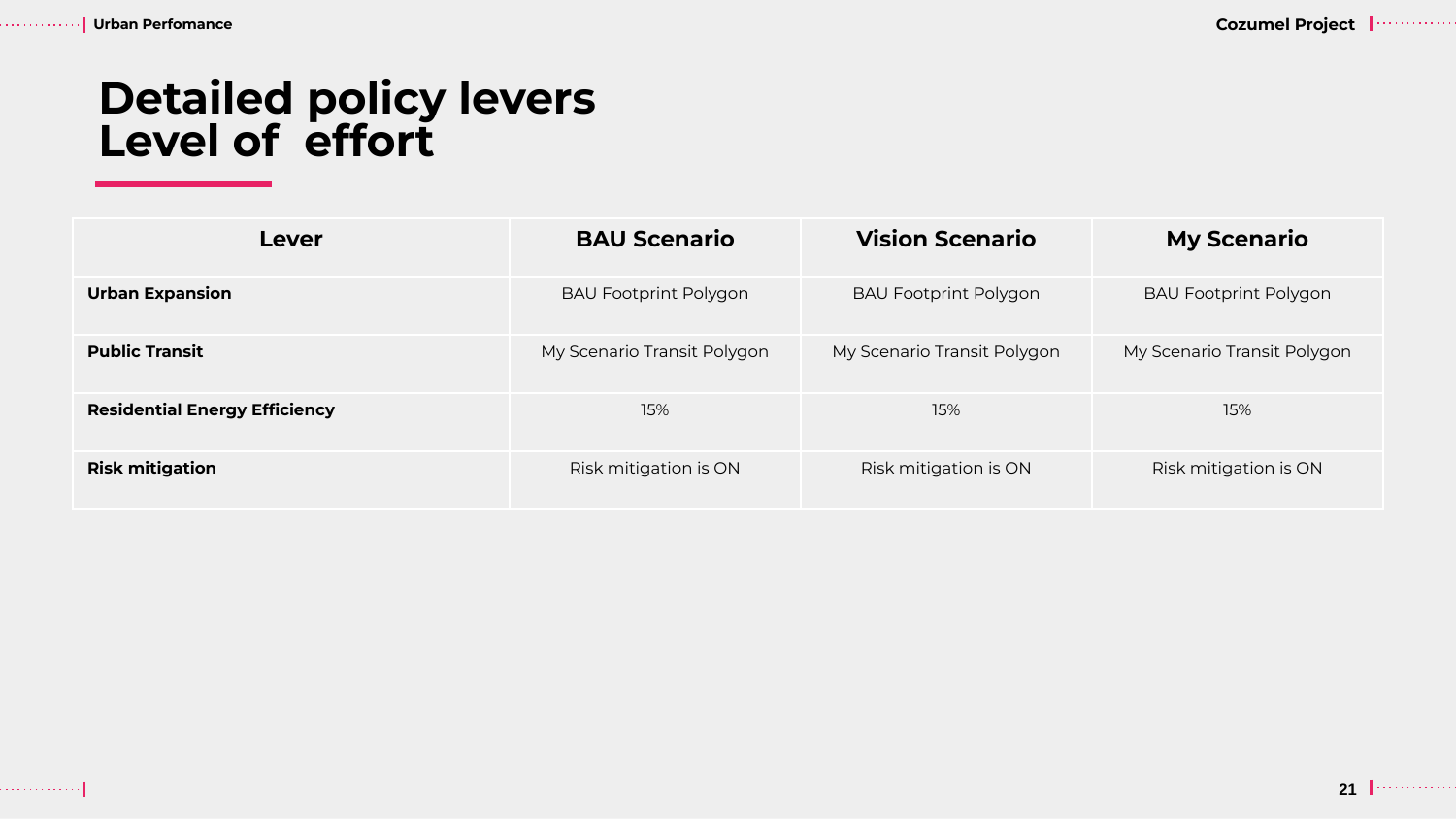

Cozumel Project
Detailed policy levers
Level of  effort
| Lever | BAU Scenario | Vision Scenario | My Scenario |
| --- | --- | --- | --- |
| Urban Expansion | BAU Footprint Polygon | BAU Footprint Polygon | BAU Footprint Polygon |
| Public Transit | My Scenario Transit Polygon | My Scenario Transit Polygon | My Scenario Transit Polygon |
| Residential Energy Efficiency | 15% | 15% | 15% |
| Risk mitigation | Risk mitigation is ON | Risk mitigation is ON | Risk mitigation is ON |